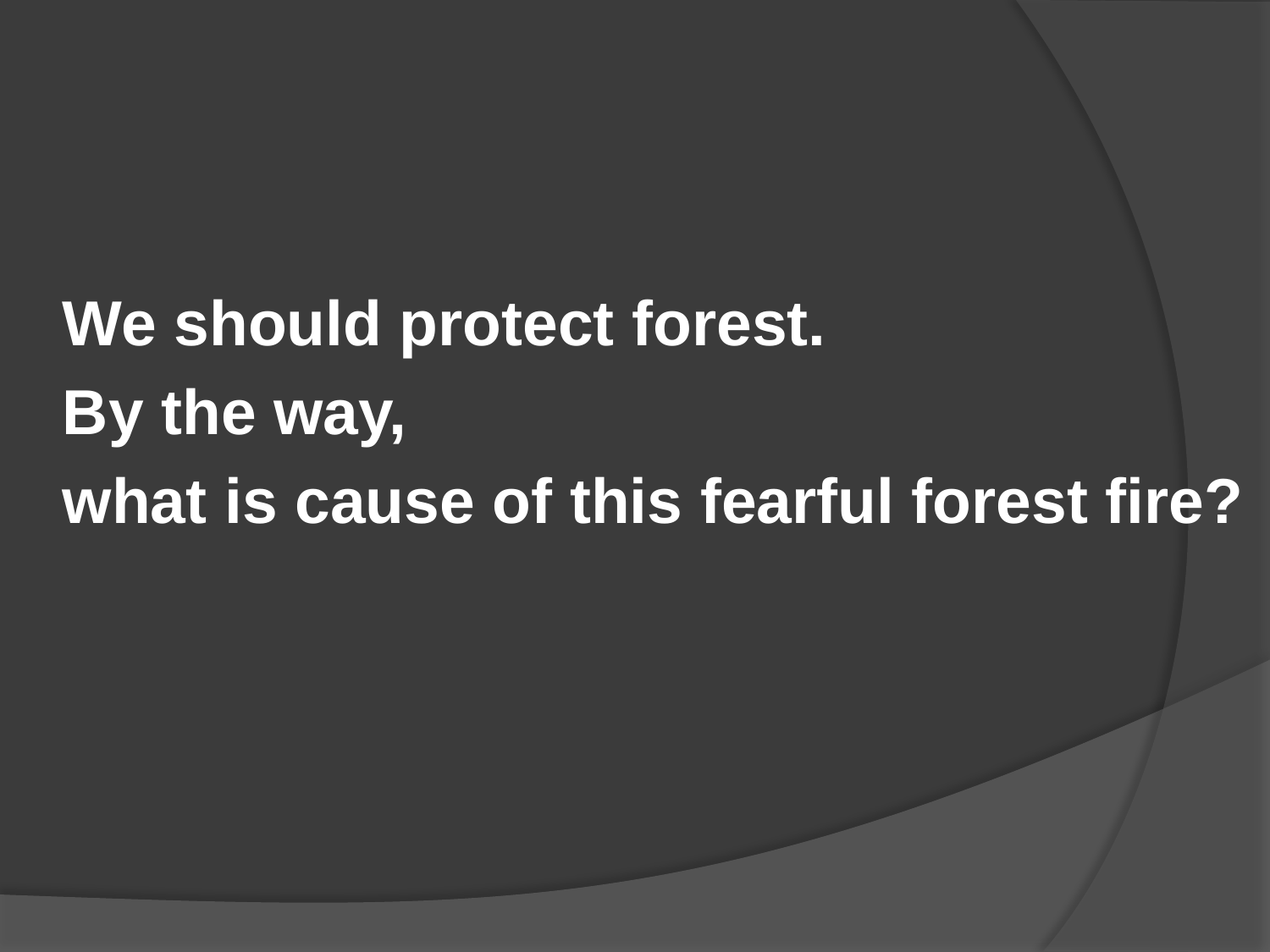

#
We should protect forest.
By the way,
what is cause of this fearful forest fire?